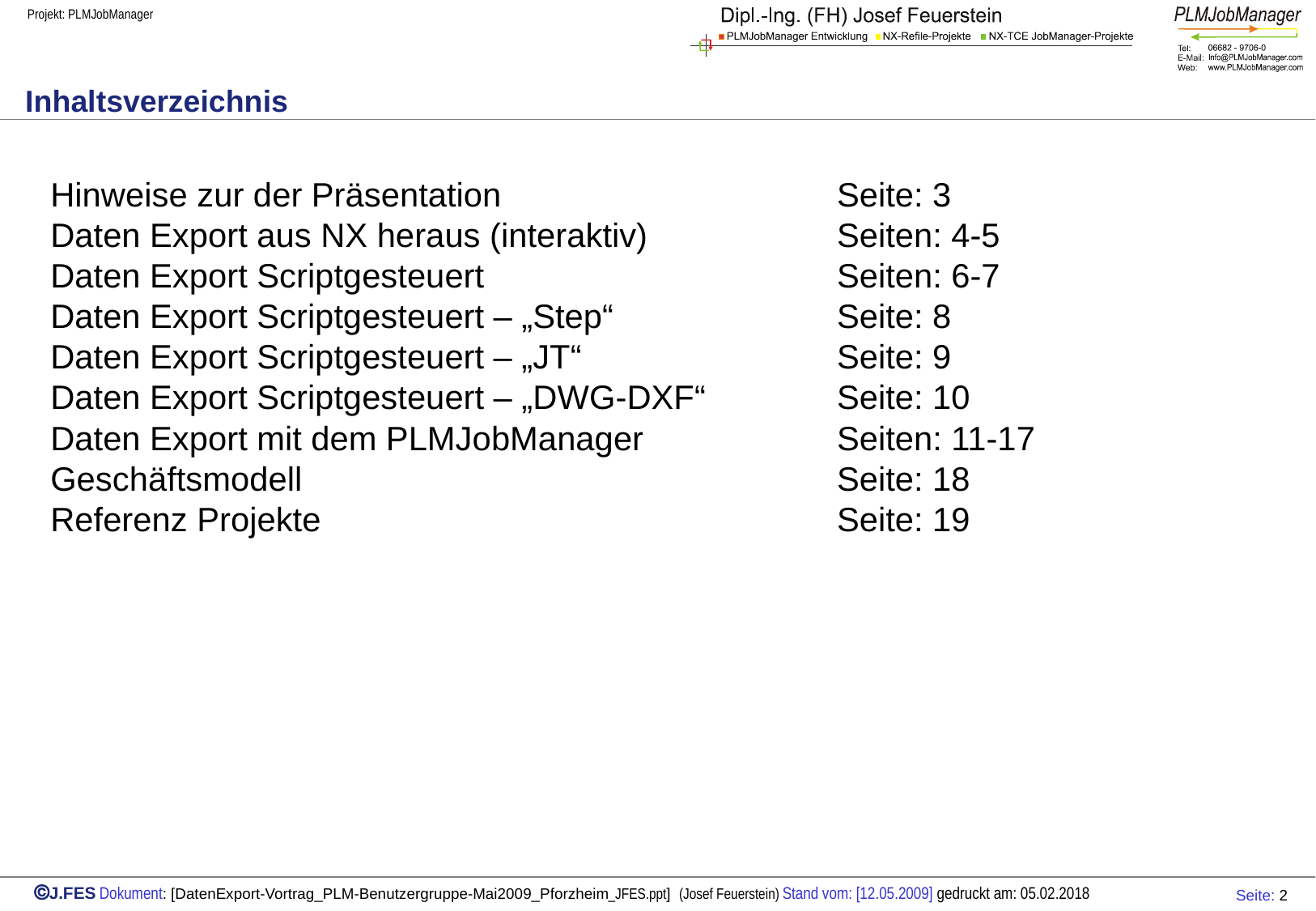

# Inhaltsverzeichnis
Hinweise zur der Präsentation	Seite: 3
Daten Export aus NX heraus (interaktiv)	Seiten: 4-5
Daten Export Scriptgesteuert	Seiten: 6-7
Daten Export Scriptgesteuert – „Step“	Seite: 8
Daten Export Scriptgesteuert – „JT“	Seite: 9
Daten Export Scriptgesteuert – „DWG-DXF“	Seite: 10
Daten Export mit dem PLMJobManager	Seiten: 11-17
Geschäftsmodell	Seite: 18
Referenz Projekte	Seite: 19